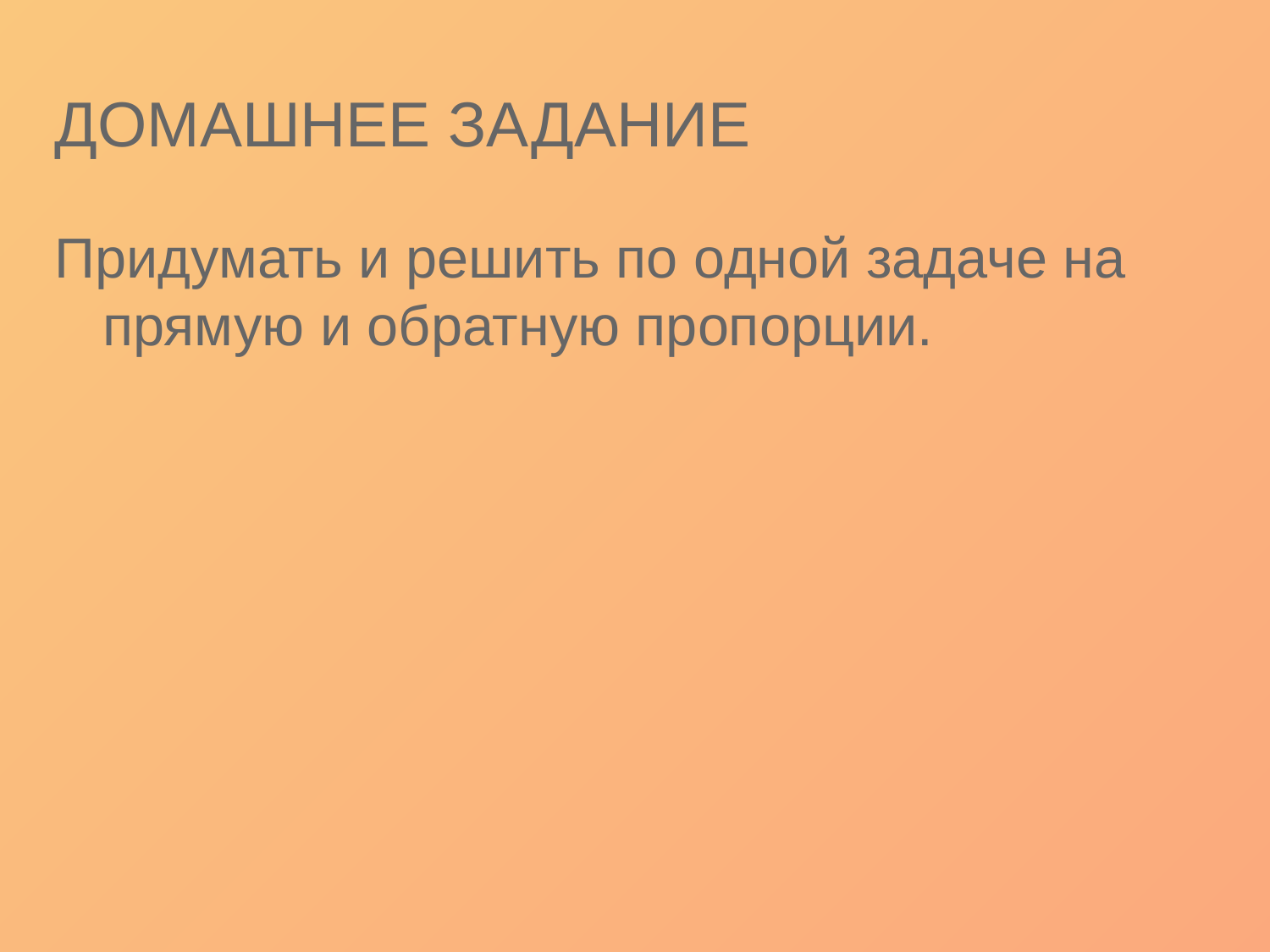

# Домашнее задание
Придумать и решить по одной задаче на прямую и обратную пропорции.